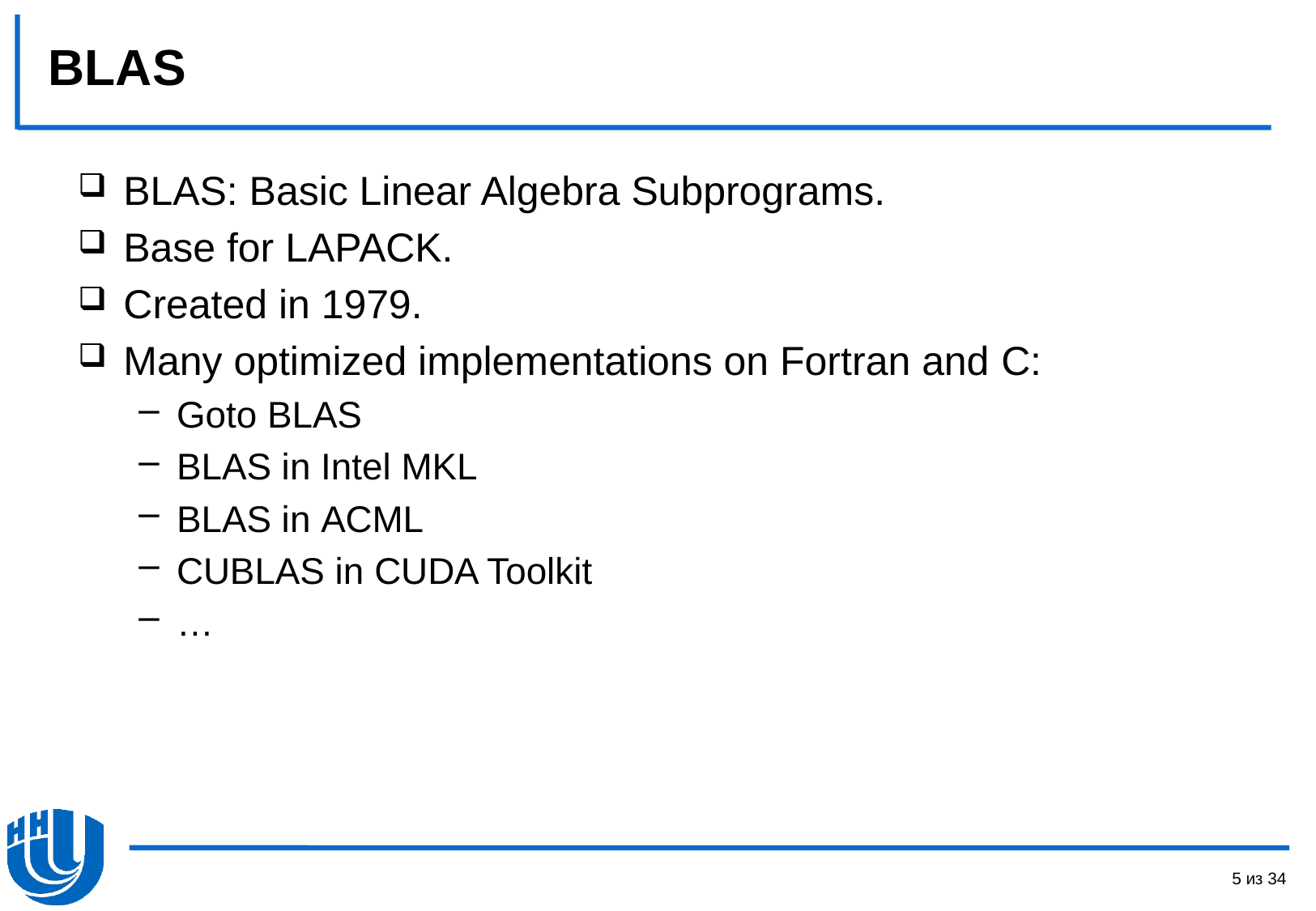

# BLAS
BLAS: Basic Linear Algebra Subprograms.
Base for LAPACK.
Created in 1979.
Many optimized implementations on Fortran and C:
Goto BLAS
BLAS in Intel MKL
BLAS in ACML
CUBLAS in CUDA Toolkit
…

5